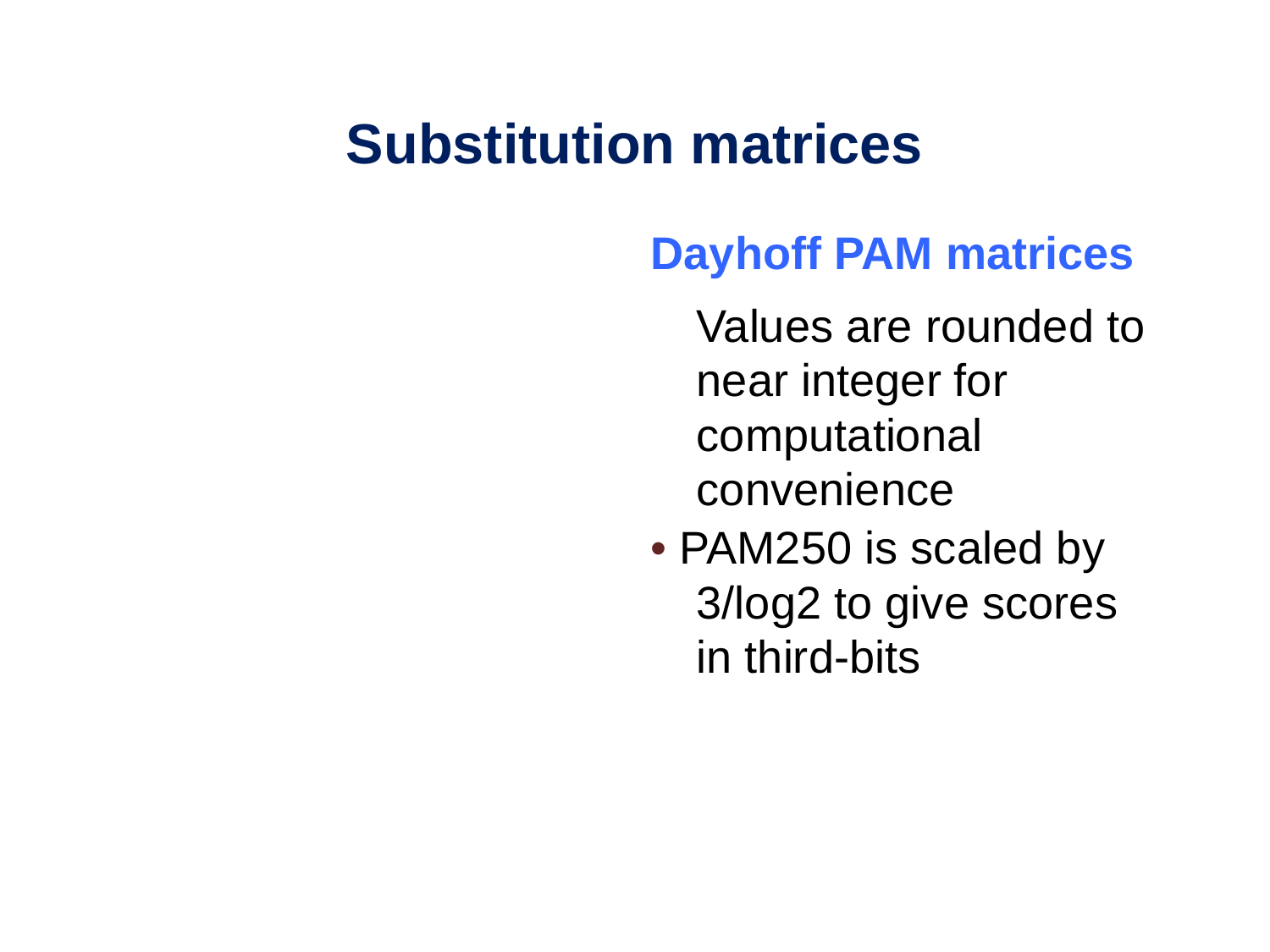

Substitution matrices
Dayhoff PAM matrices
Values are rounded to near integer for computational convenience
• PAM250 is scaled by 3/log2 to give scores in third-bits